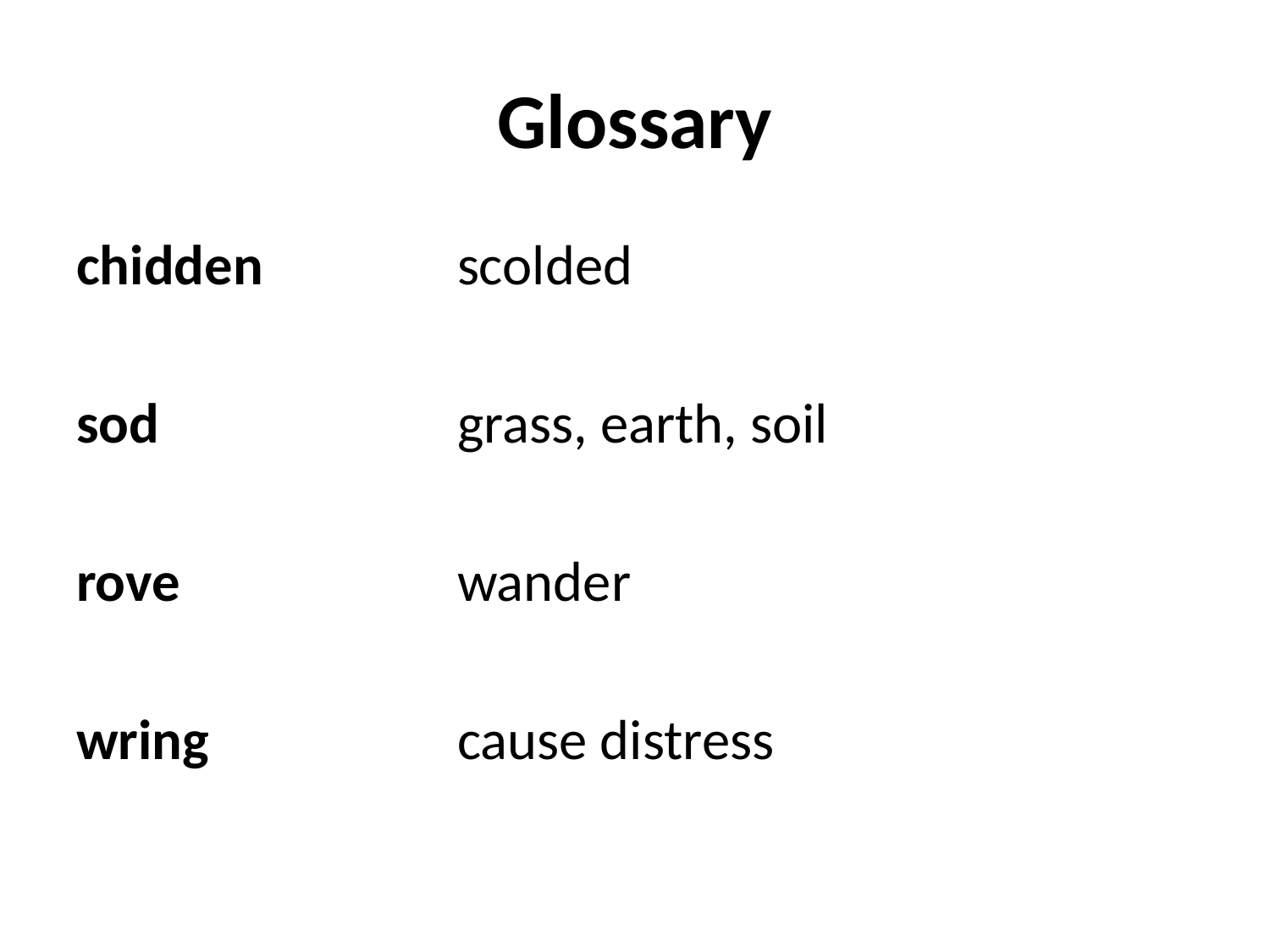

# Glossary
chidden		scolded

sod			grass, earth, soil

rove			wander

wring		cause distress